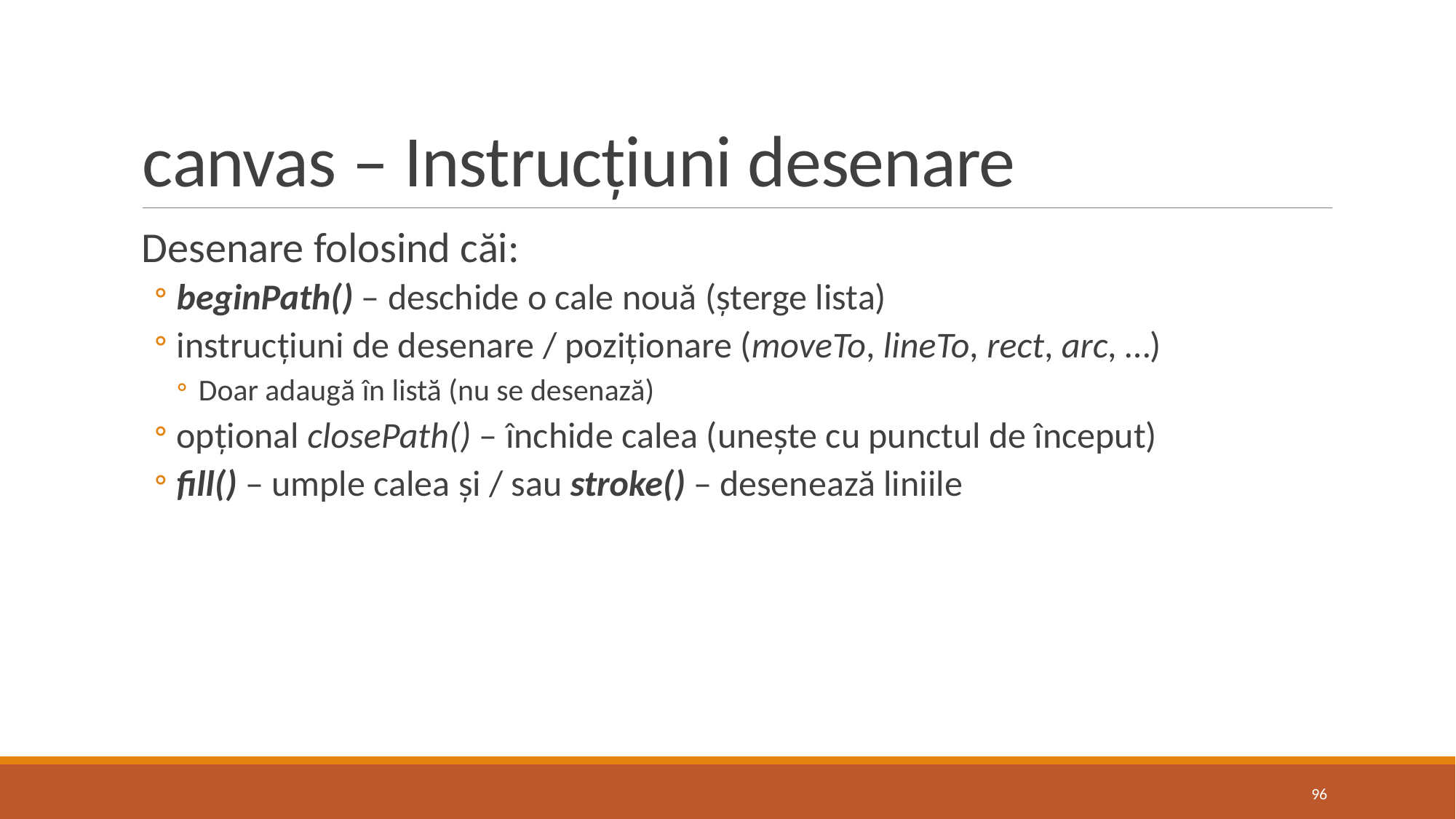

# canvas – Instrucțiuni desenare
Desenare folosind căi:
beginPath() – deschide o cale nouă (șterge lista)
instrucțiuni de desenare / poziționare (moveTo, lineTo, rect, arc, …)
Doar adaugă în listă (nu se desenază)
opțional closePath() – închide calea (unește cu punctul de început)
fill() – umple calea și / sau stroke() – desenează liniile

96